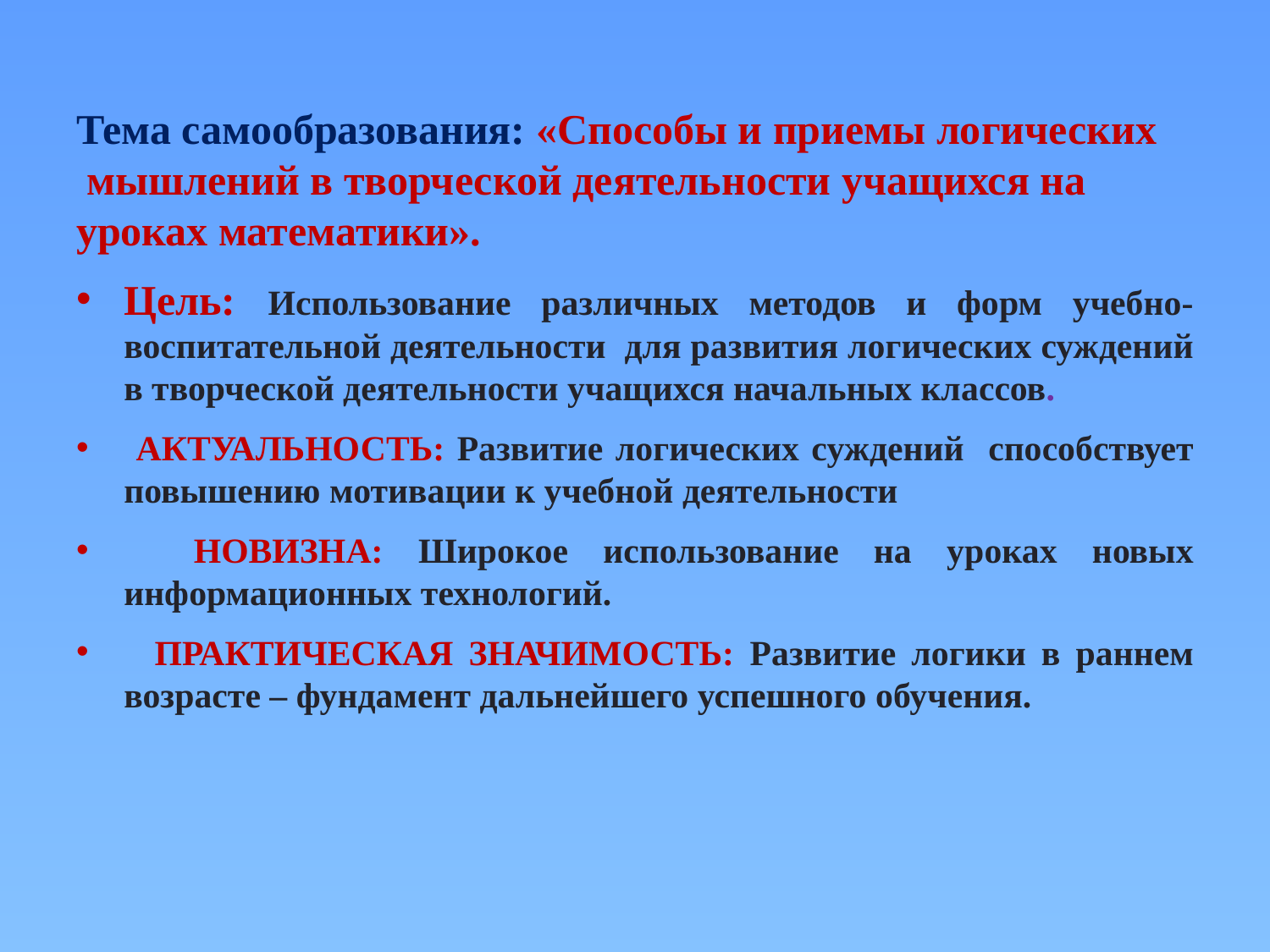

# Тема самообразования: «Способы и приемы логических     мышлений в творческой деятельности учащихся на уроках математики».
Цель: Использование различных методов и форм учебно-воспитательной деятельности  для развития логических суждений в творческой деятельности учащихся начальных классов.
 АКТУАЛЬНОСТЬ: Развитие логических суждений  способствует повышению мотивации к учебной деятельности
  НОВИЗНА: Широкое использование на уроках новых информационных технологий.
  ПРАКТИЧЕСКАЯ ЗНАЧИМОСТЬ: Развитие логики в раннем возрасте – фундамент дальнейшего успешного обучения.